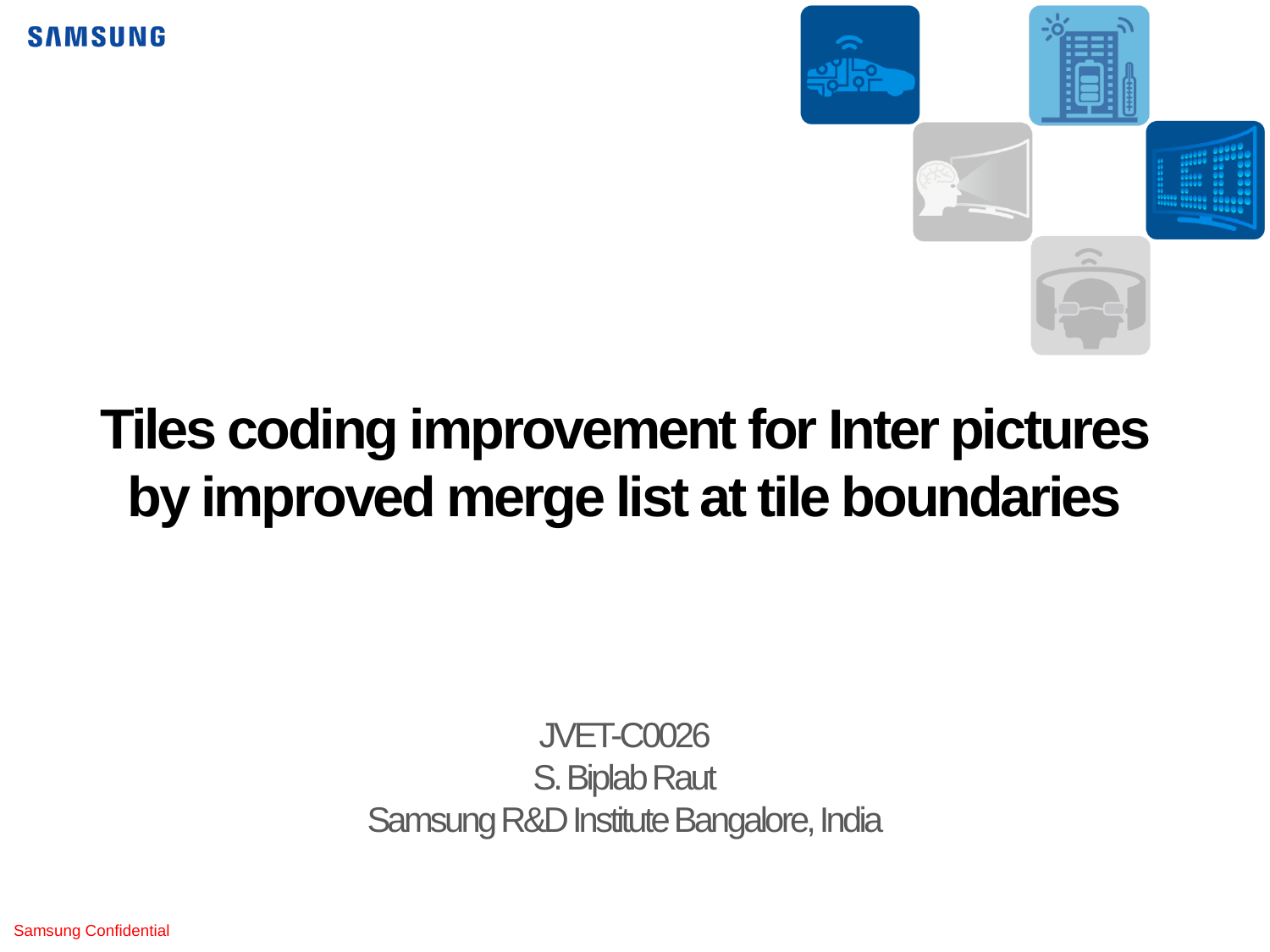

# Tiles coding improvement for Inter pictures by improved merge list at tile boundaries
JVET-C0026
S. Biplab Raut
Samsung R&D Institute Bangalore, India